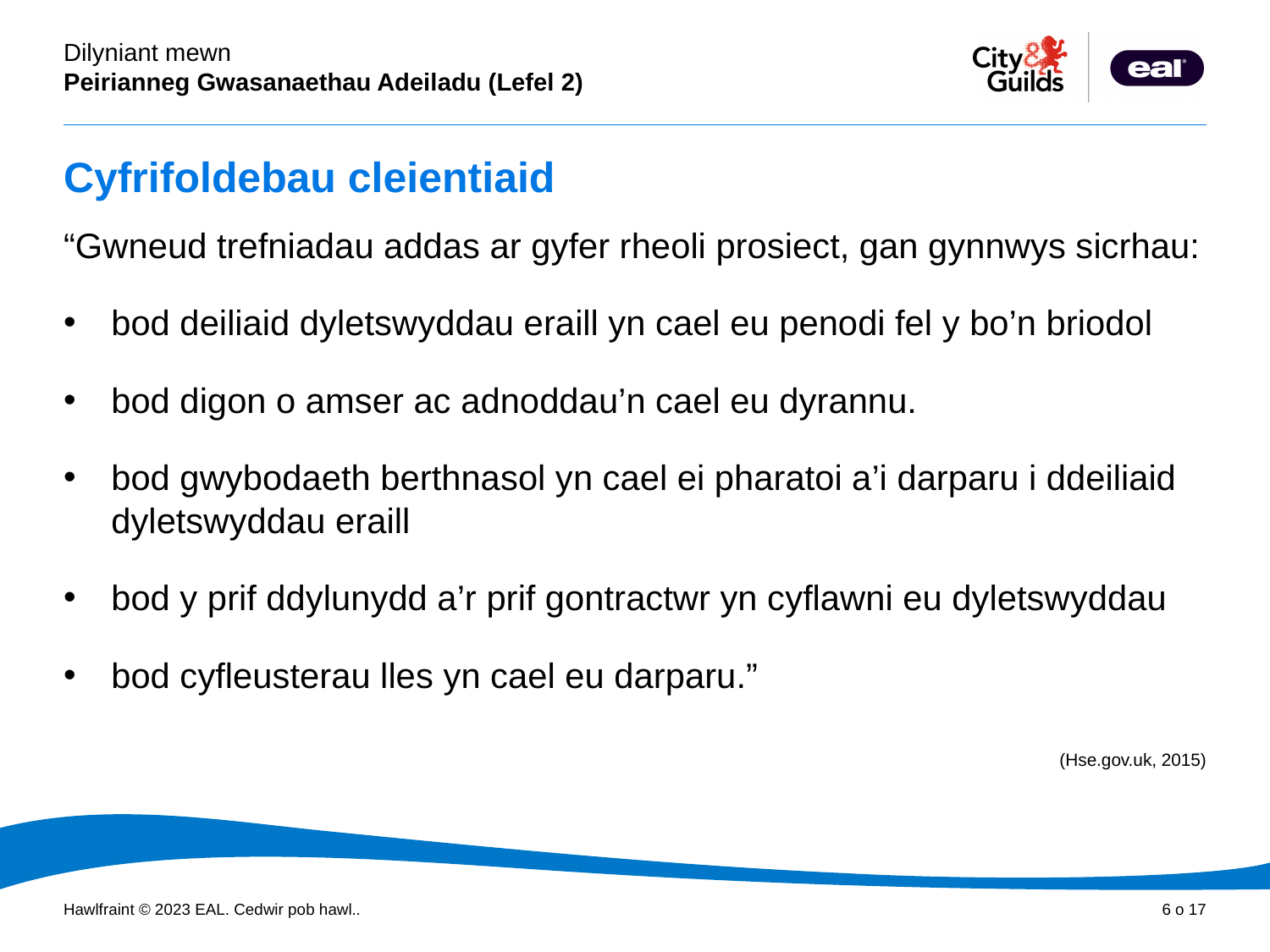

# Cyfrifoldebau cleientiaid
“Gwneud trefniadau addas ar gyfer rheoli prosiect, gan gynnwys sicrhau:
bod deiliaid dyletswyddau eraill yn cael eu penodi fel y bo’n briodol
bod digon o amser ac adnoddau’n cael eu dyrannu.
bod gwybodaeth berthnasol yn cael ei pharatoi a’i darparu i ddeiliaid dyletswyddau eraill
bod y prif ddylunydd a’r prif gontractwr yn cyflawni eu dyletswyddau
bod cyfleusterau lles yn cael eu darparu.”
						(Hse.gov.uk, 2015)